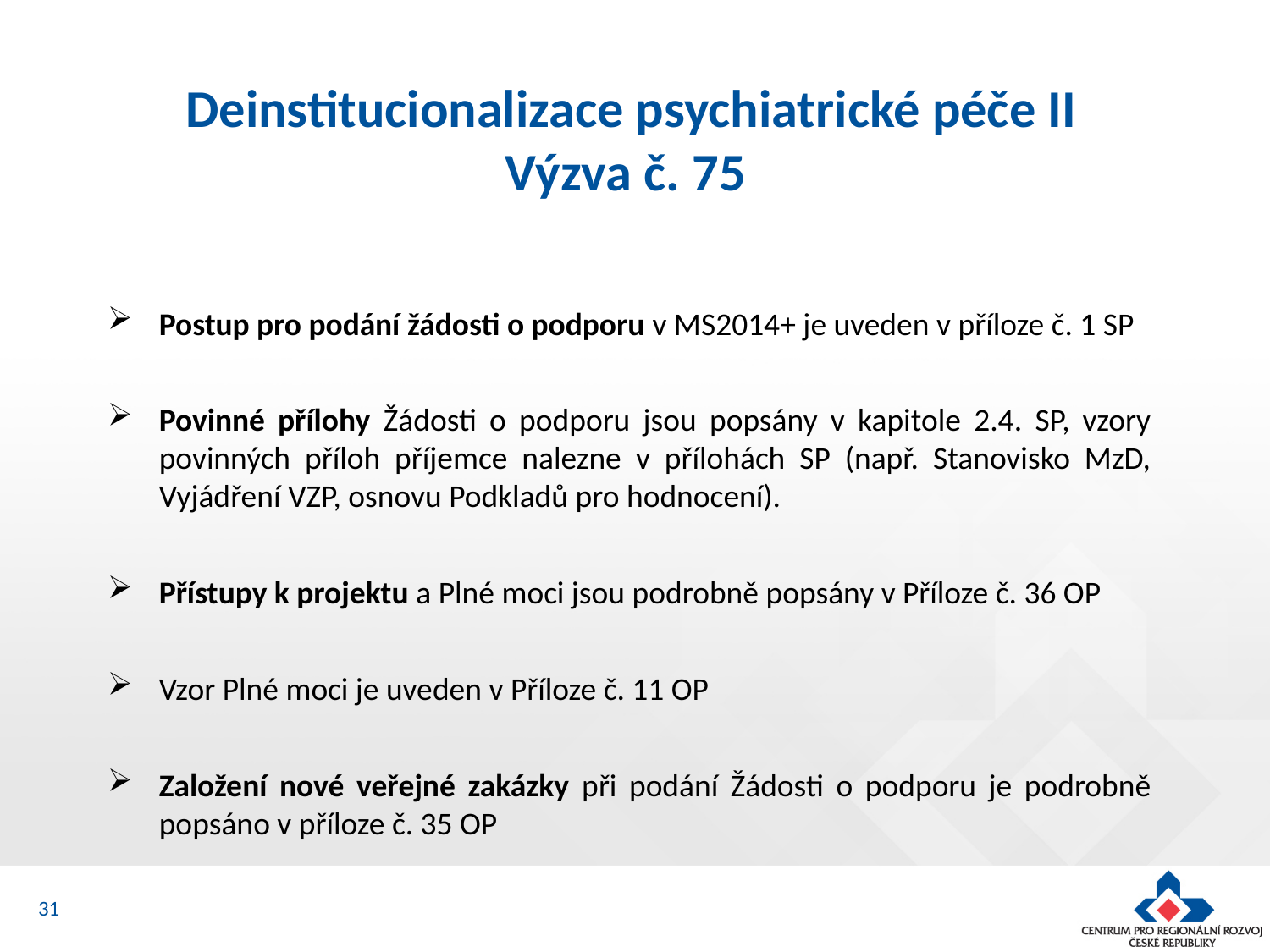

# Deinstitucionalizace psychiatrické péče II Výzva č. 75

Postup pro podání žádosti o podporu v MS2014+ je uveden v příloze č. 1 SP

Povinné přílohy Žádosti o podporu jsou popsány v kapitole 2.4. SP, vzory povinných příloh příjemce nalezne v přílohách SP (např. Stanovisko MzD, Vyjádření VZP, osnovu Podkladů pro hodnocení).

Přístupy k projektu a Plné moci jsou podrobně popsány v Příloze č. 36 OP

Vzor Plné moci je uveden v Příloze č. 11 OP

Založení nové veřejné zakázky při podání Žádosti o podporu je podrobně popsáno v příloze č. 35 OP

31